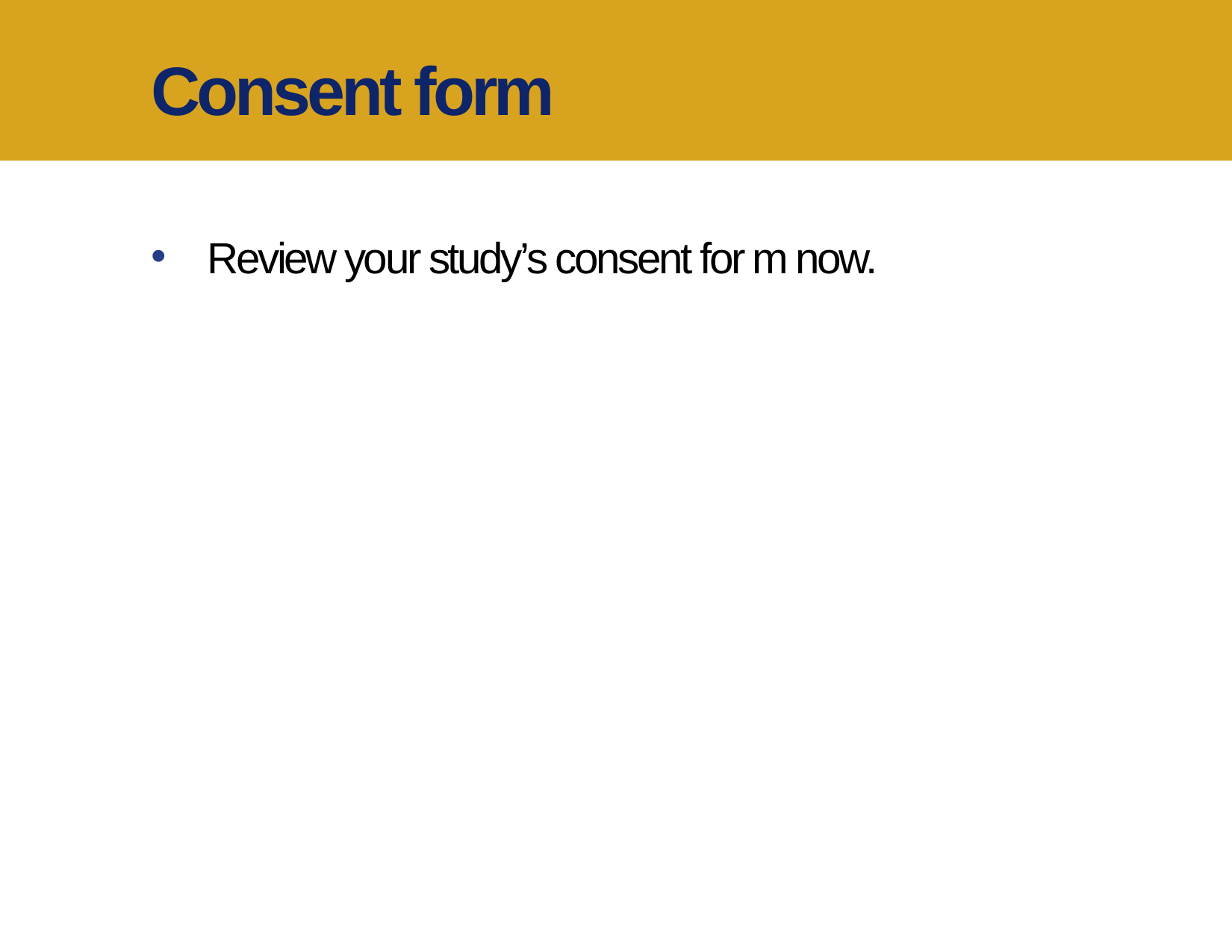

Consent form
Review your study’s consent for m now.